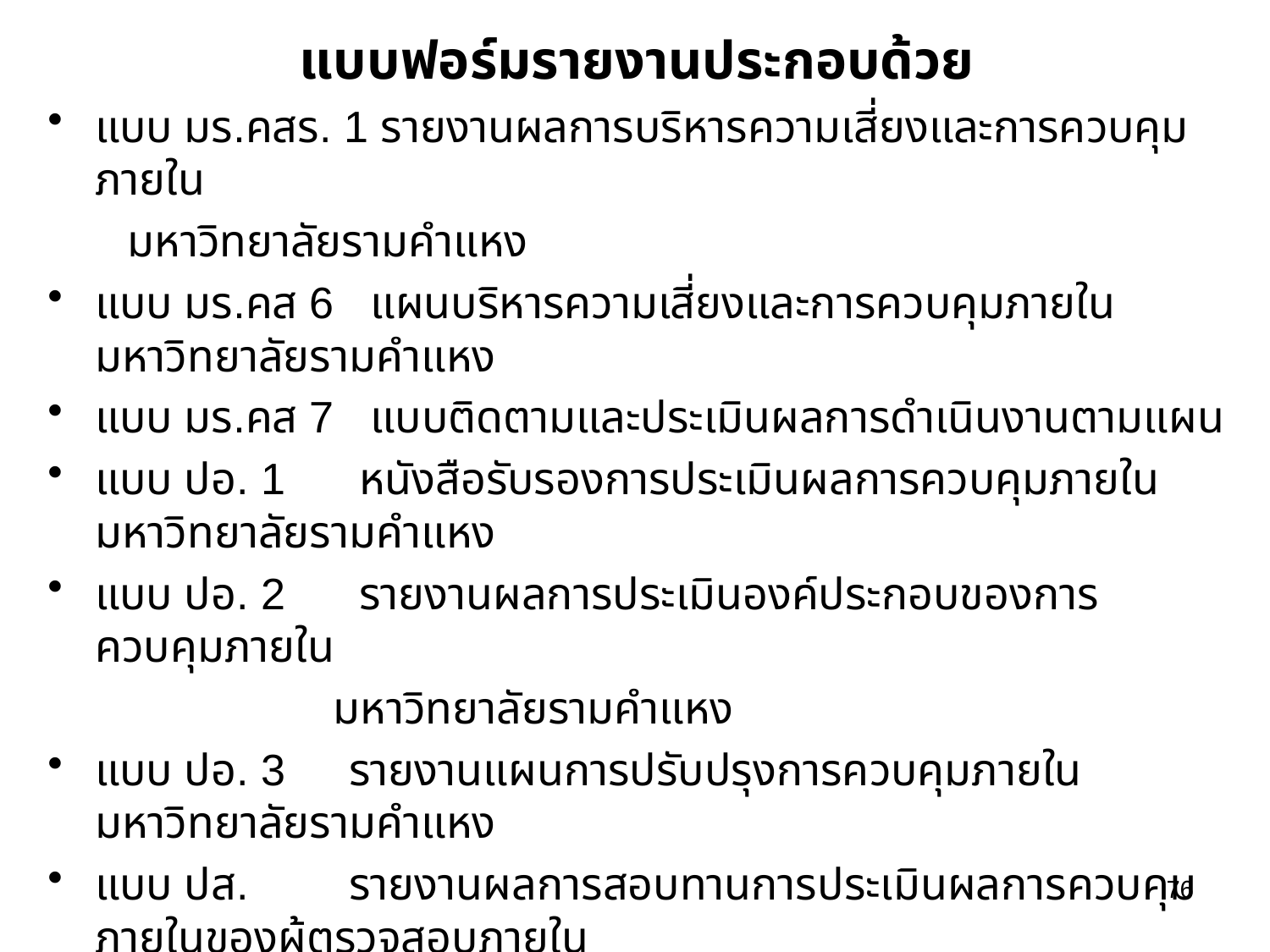

แบบฟอร์มรายงานประกอบด้วย
แบบ มร.คสร. 1 รายงานผลการบริหารความเสี่ยงและการควบคุมภายใน
       มหาวิทยาลัยรามคำแหง
แบบ มร.คส 6   แผนบริหารความเสี่ยงและการควบคุมภายใน มหาวิทยาลัยรามคำแหง
แบบ มร.คส 7   แบบติดตามและประเมินผลการดำเนินงานตามแผน
แบบ ปอ. 1      หนังสือรับรองการประเมินผลการควบคุมภายใน มหาวิทยาลัยรามคำแหง
แบบ ปอ. 2      รายงานผลการประเมินองค์ประกอบของการควบคุมภายใน
                         มหาวิทยาลัยรามคำแหง
แบบ ปอ. 3	รายงานแผนการปรับปรุงการควบคุมภายใน มหาวิทยาลัยรามคำแหง
แบบ ปส.	รายงานผลการสอบทานการประเมินผลการควบคุมภายในของผู้ตรวจสอบภายใน
หมายเหตุ : แบบฟอร์มดูภาคผนวก ค

76